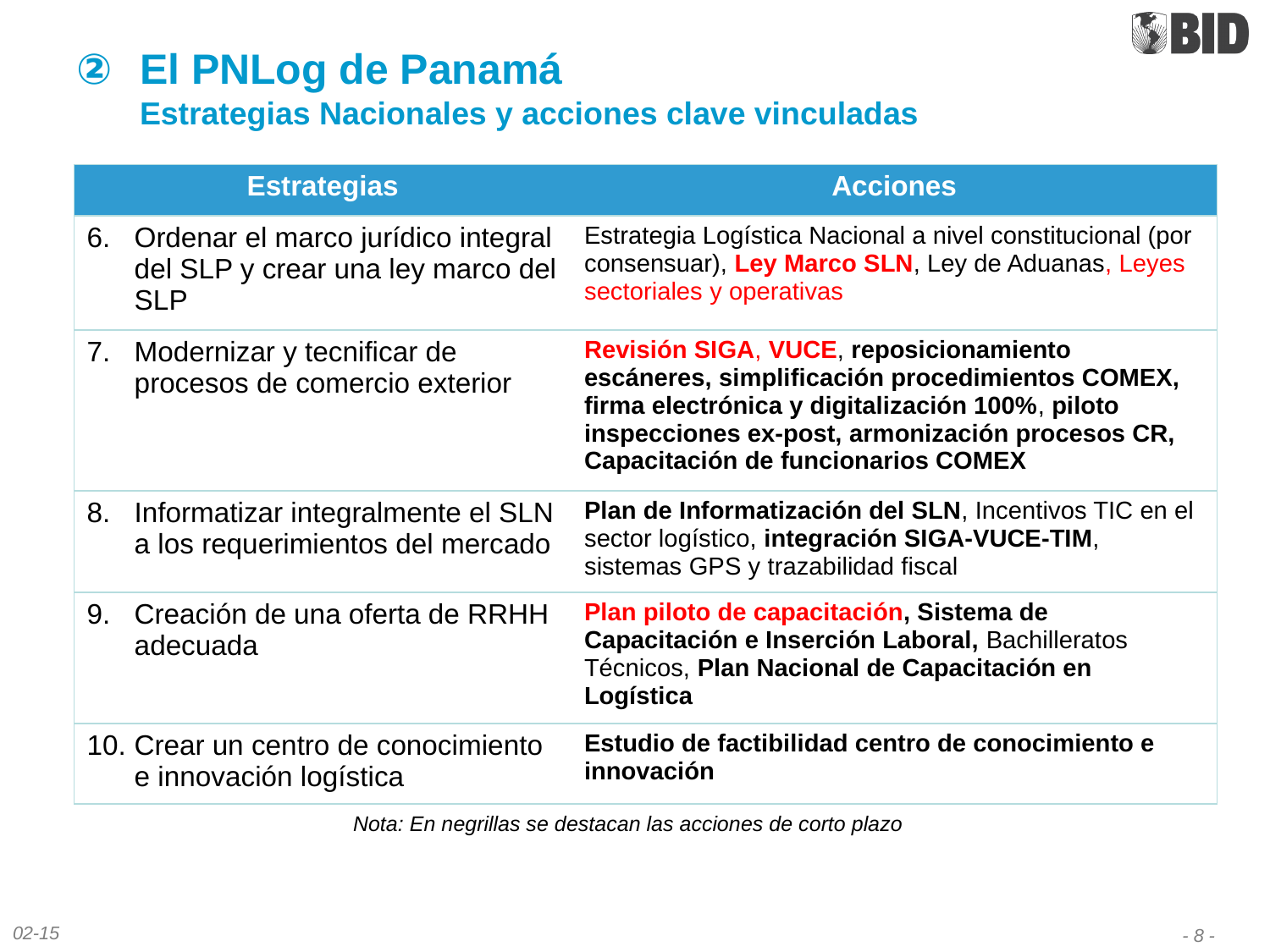

# El PNLog de Panamá Estrategias Nacionales y acciones clave vinculadas
| Estrategias | Acciones |
| --- | --- |
| Ordenar el marco jurídico integral del SLP y crear una ley marco del SLP | Estrategia Logística Nacional a nivel constitucional (por consensuar), Ley Marco SLN, Ley de Aduanas, Leyes sectoriales y operativas |
| Modernizar y tecnificar de procesos de comercio exterior | Revisión SIGA, VUCE, reposicionamiento escáneres, simplificación procedimientos COMEX, firma electrónica y digitalización 100%, piloto inspecciones ex-post, armonización procesos CR, Capacitación de funcionarios COMEX |
| Informatizar integralmente el SLN a los requerimientos del mercado | Plan de Informatización del SLN, Incentivos TIC en el sector logístico, integración SIGA-VUCE-TIM, sistemas GPS y trazabilidad fiscal |
| Creación de una oferta de RRHH adecuada | Plan piloto de capacitación, Sistema de Capacitación e Inserción Laboral, Bachilleratos Técnicos, Plan Nacional de Capacitación en Logística |
| Crear un centro de conocimiento e innovación logística | Estudio de factibilidad centro de conocimiento e innovación |
Nota: En negrillas se destacan las acciones de corto plazo
02-15
- 8 -